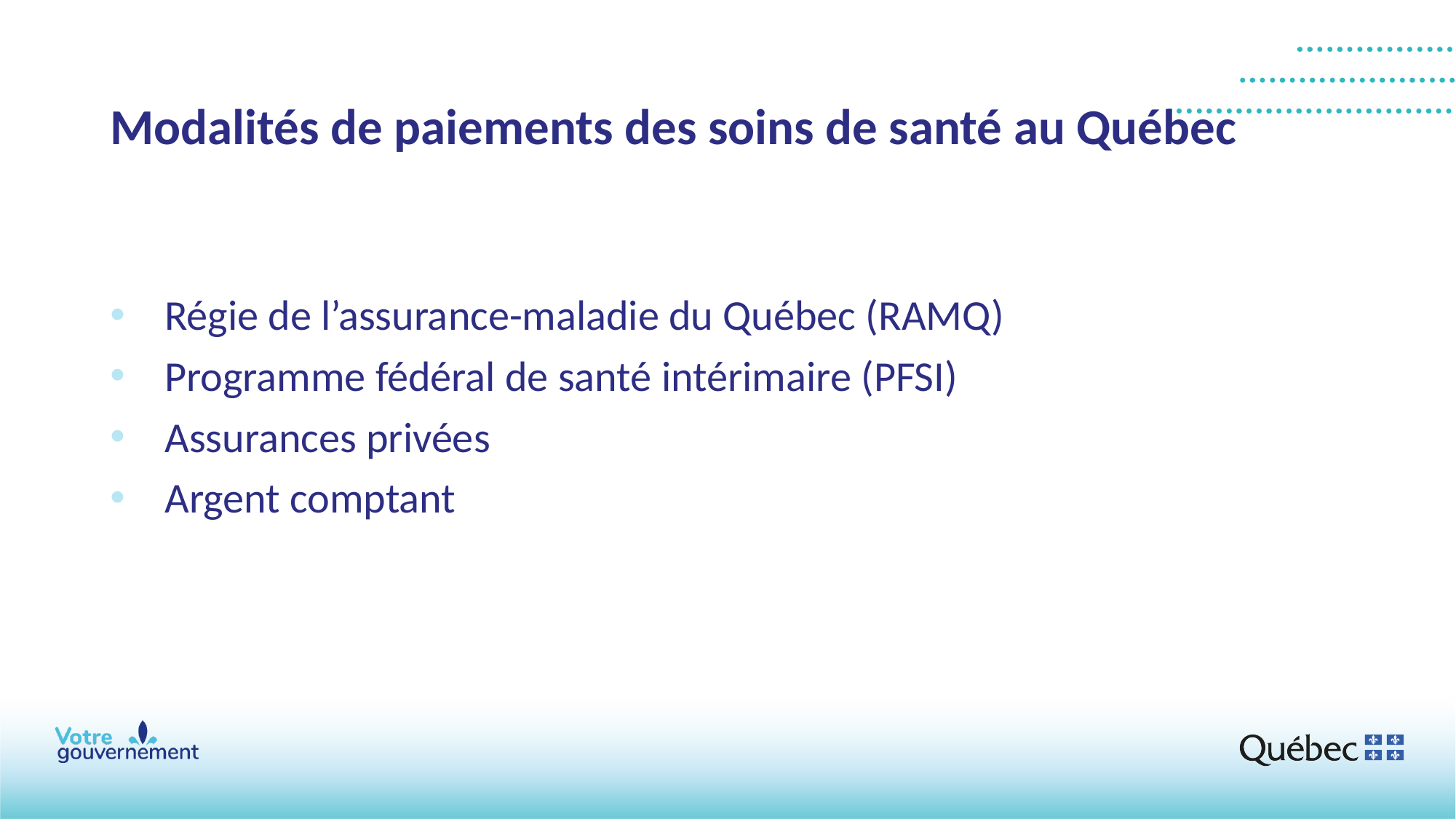

# Modalités de paiements des soins de santé au Québec

Régie de l’assurance-maladie du Québec (RAMQ)
Programme fédéral de santé intérimaire (PFSI)
Assurances privées
Argent comptant